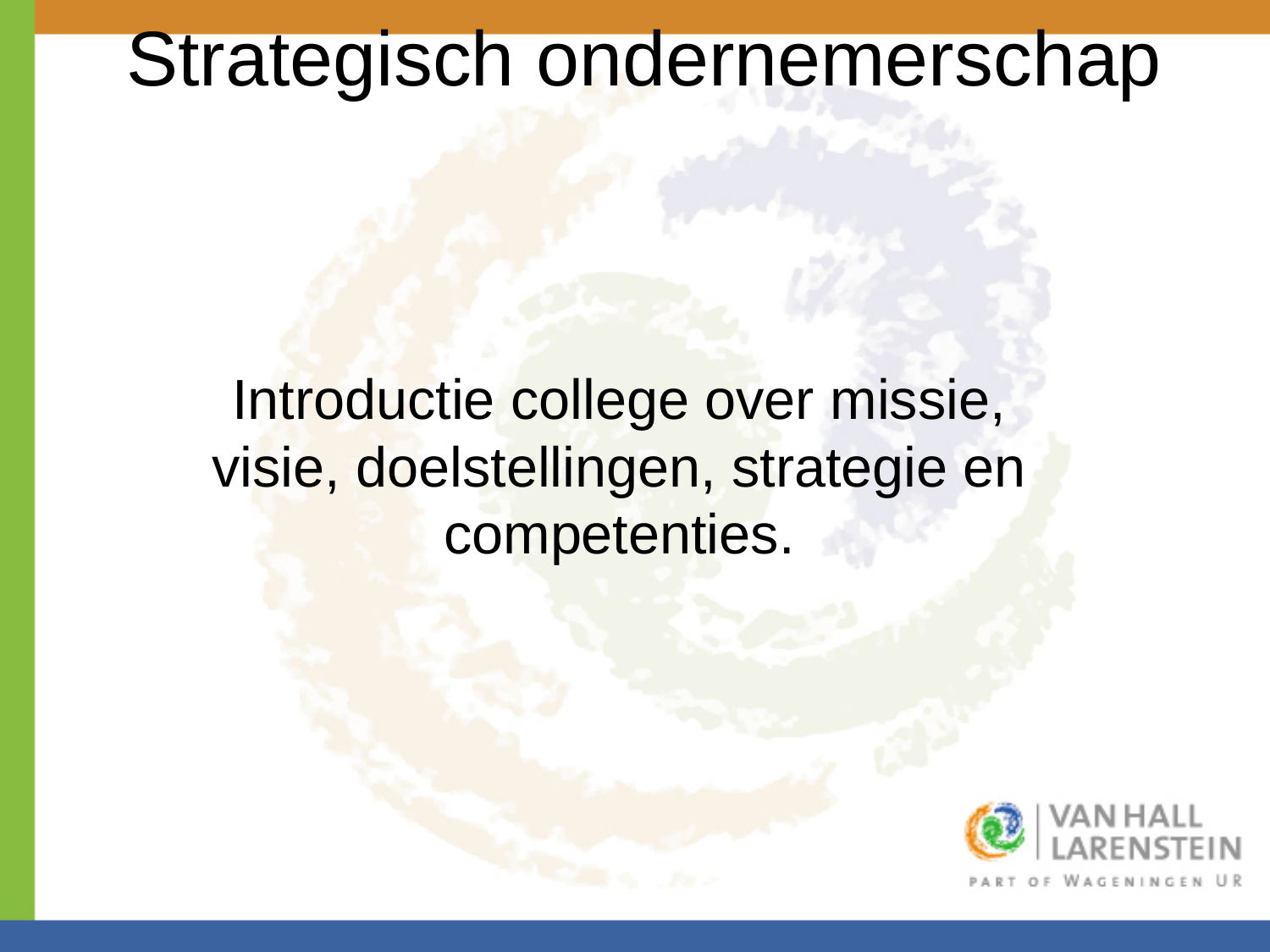

# Strategisch ondernemerschap
Introductie college over missie, visie, doelstellingen, strategie en competenties.